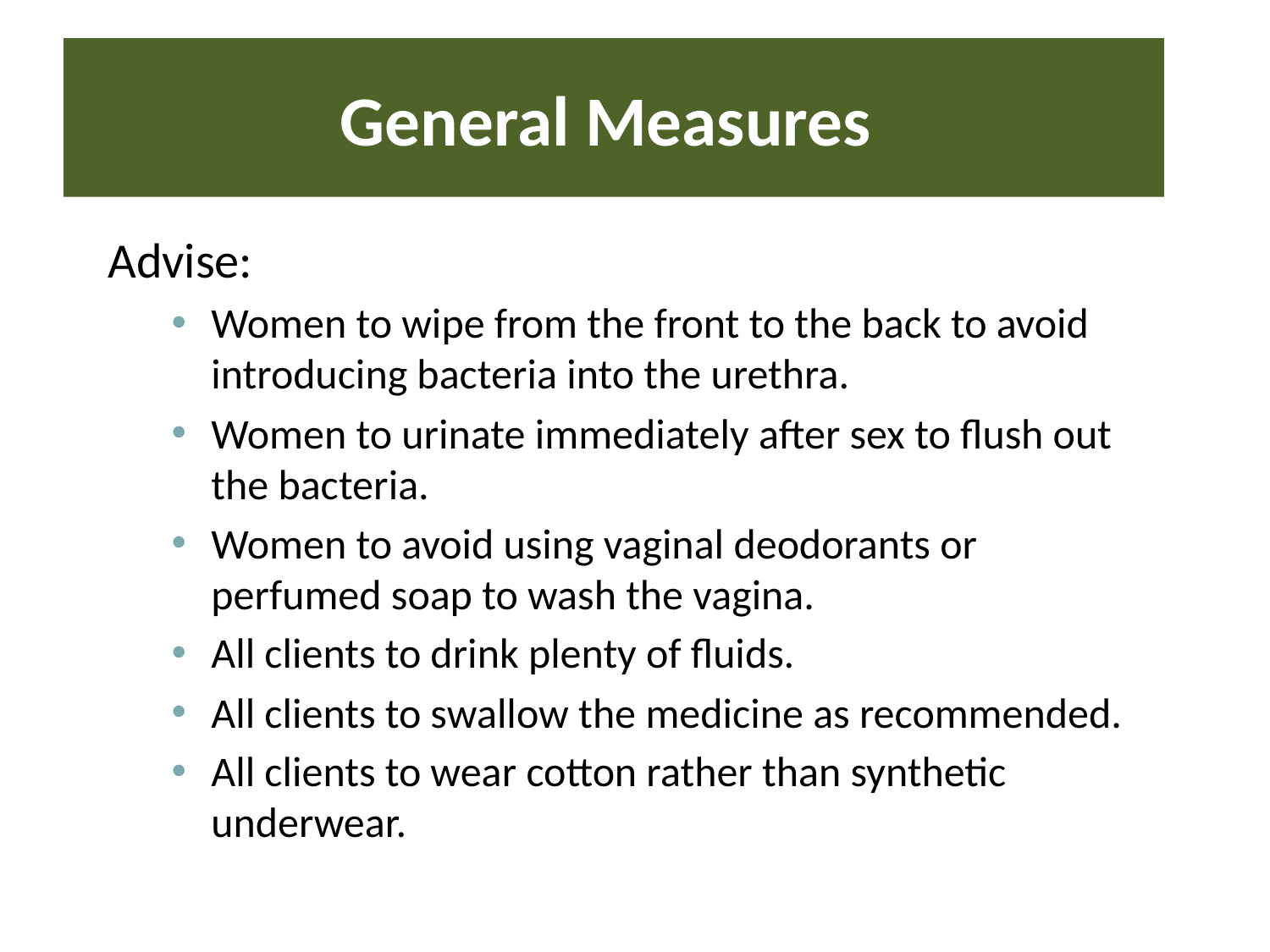

# General Measures
Advise:
Women to wipe from the front to the back to avoid introducing bacteria into the urethra.
Women to urinate immediately after sex to flush out the bacteria.
Women to avoid using vaginal deodorants or perfumed soap to wash the vagina.
All clients to drink plenty of fluids.
All clients to swallow the medicine as recommended.
All clients to wear cotton rather than synthetic underwear.